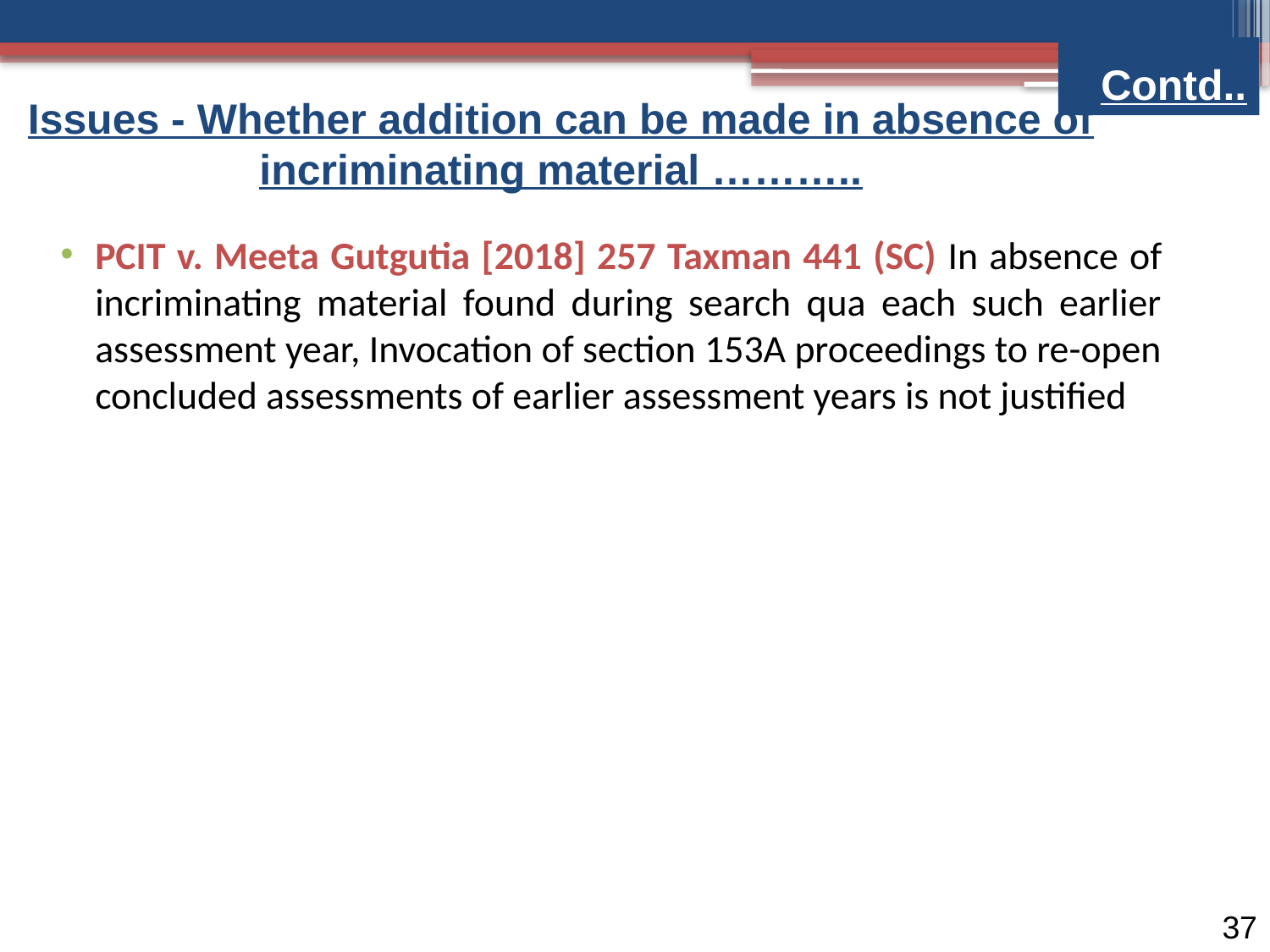

Contd..

Issues - Whether addition can be made in absence of incriminating material ………..
PCIT v. Meeta Gutgutia [2018] 257 Taxman 441 (SC) In absence of incriminating material found during search qua each such earlier assessment year, Invocation of section 153A proceedings to re-open concluded assessments of earlier assessment years is not justified
37